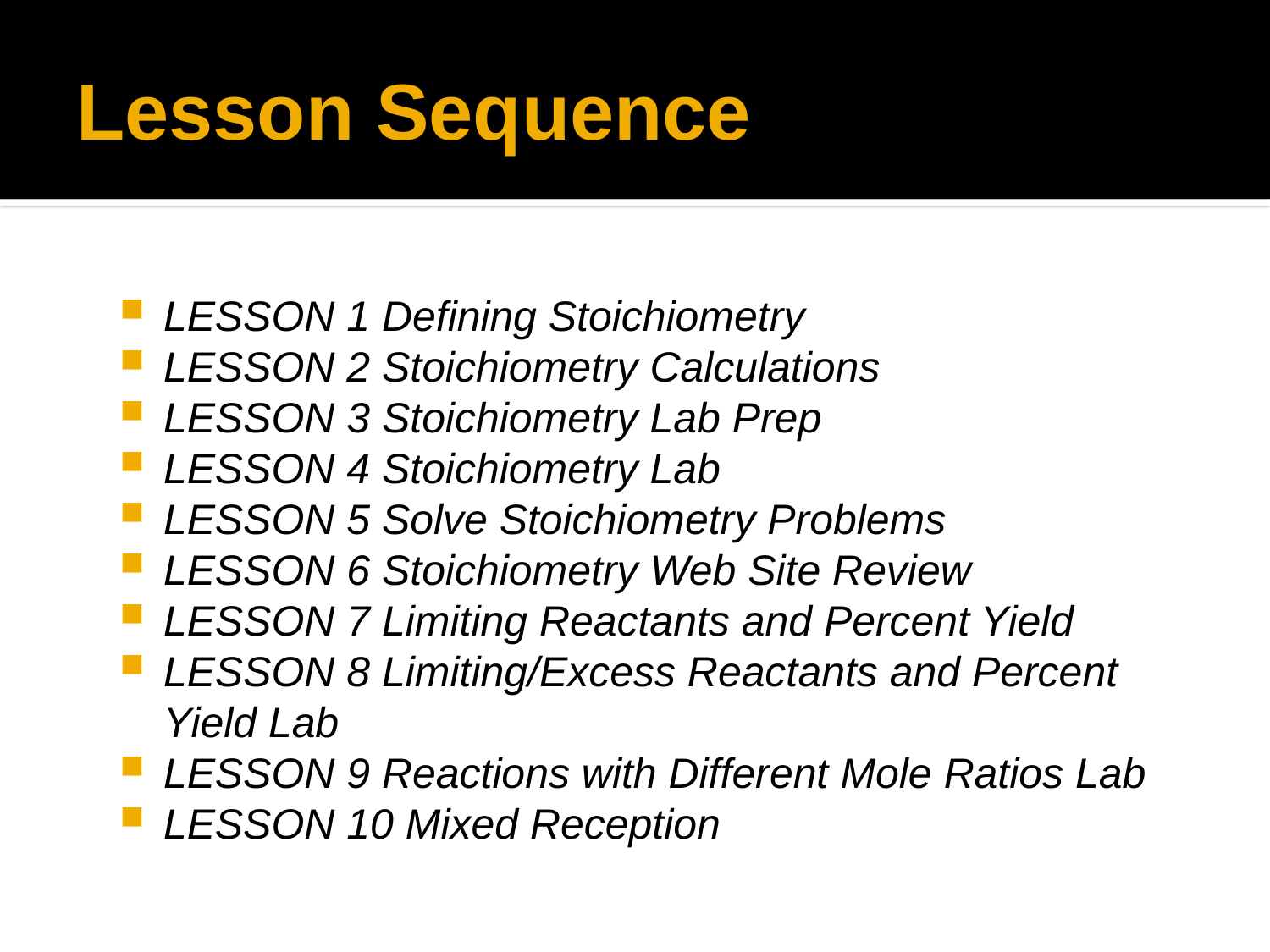

# Lesson Sequence
LESSON 1 Defining Stoichiometry
LESSON 2 Stoichiometry Calculations
LESSON 3 Stoichiometry Lab Prep
LESSON 4 Stoichiometry Lab
LESSON 5 Solve Stoichiometry Problems
LESSON 6 Stoichiometry Web Site Review
LESSON 7 Limiting Reactants and Percent Yield
LESSON 8 Limiting/Excess Reactants and Percent Yield Lab
LESSON 9 Reactions with Different Mole Ratios Lab
LESSON 10 Mixed Reception